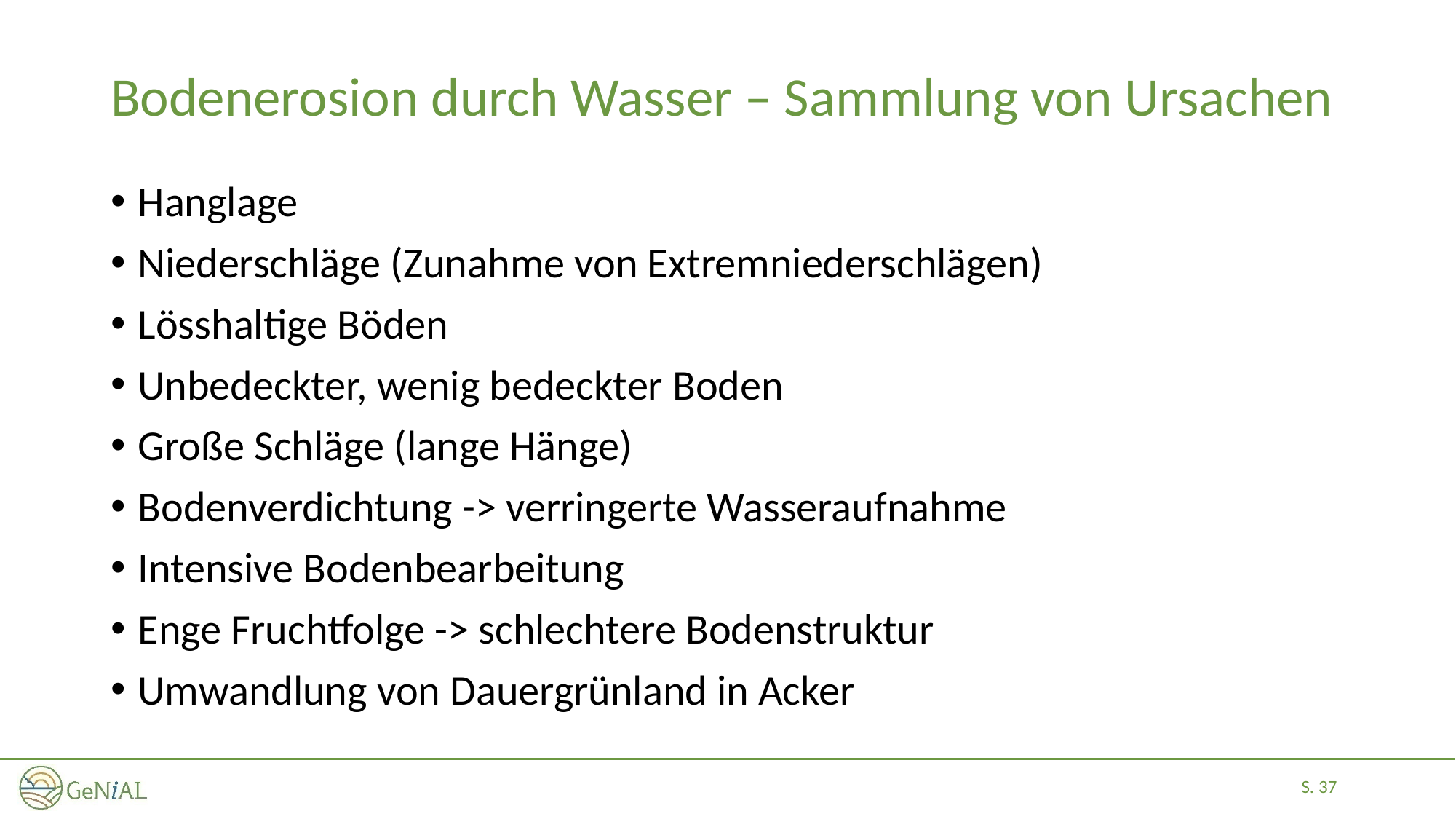

# Bodenerosion durch Wasser – Sammlung von Ursachen
Hanglage
Niederschläge (Zunahme von Extremniederschlägen)
Lösshaltige Böden
Unbedeckter, wenig bedeckter Boden
Große Schläge (lange Hänge)
Bodenverdichtung -> verringerte Wasseraufnahme
Intensive Bodenbearbeitung
Enge Fruchtfolge -> schlechtere Bodenstruktur
Umwandlung von Dauergrünland in Acker